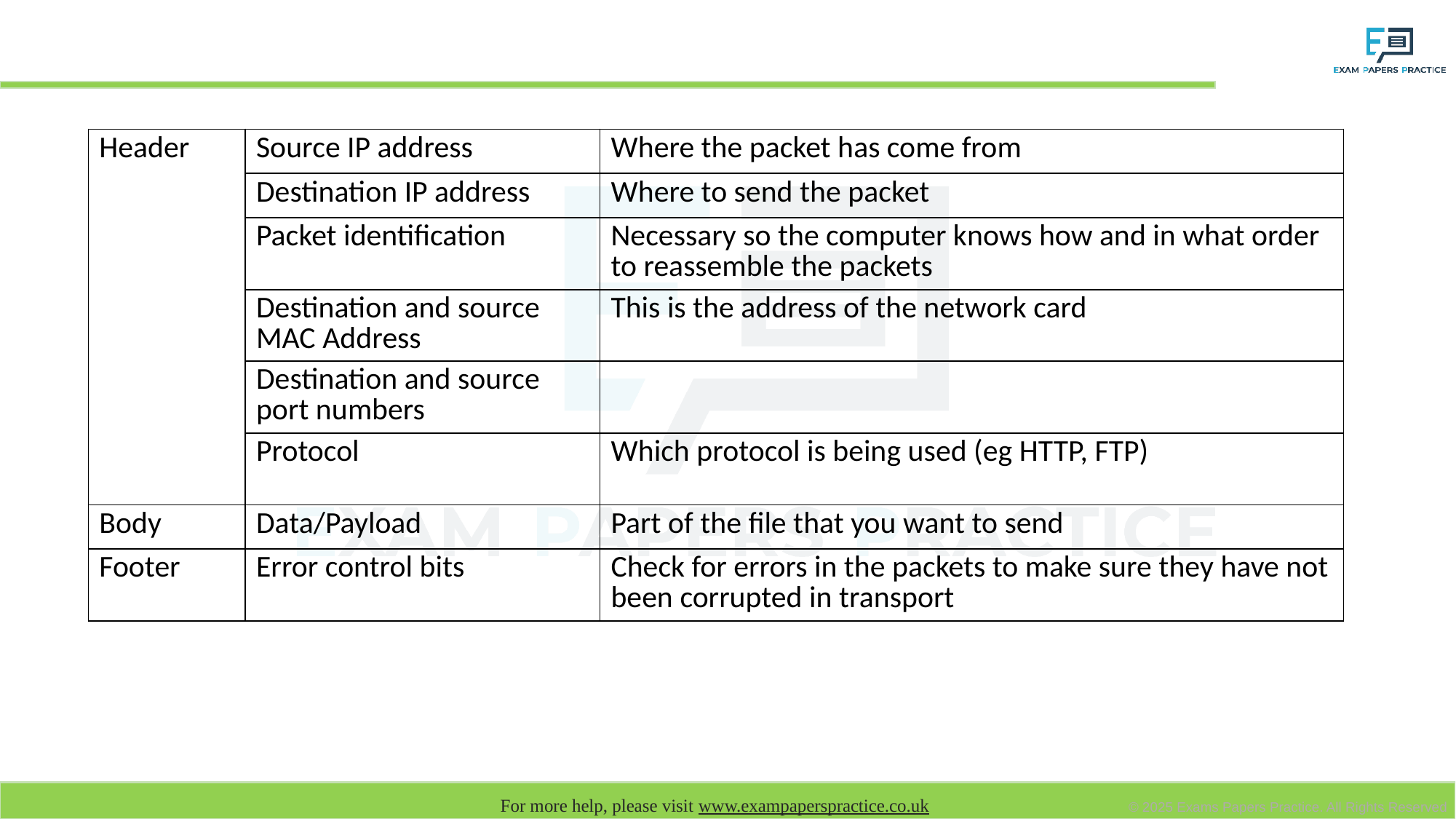

# Each packet contains
| Header | Source IP address | Where the packet has come from |
| --- | --- | --- |
|  | Destination IP address | Where to send the packet |
|  | Packet identification | Necessary so the computer knows how and in what order to reassemble the packets |
|  | Destination and source MAC Address | This is the address of the network card |
|  | Destination and source port numbers |  |
|  | Protocol | Which protocol is being used (eg HTTP, FTP) |
| Body | Data/Payload | Part of the file that you want to send |
| Footer | Error control bits | Check for errors in the packets to make sure they have not been corrupted in transport |